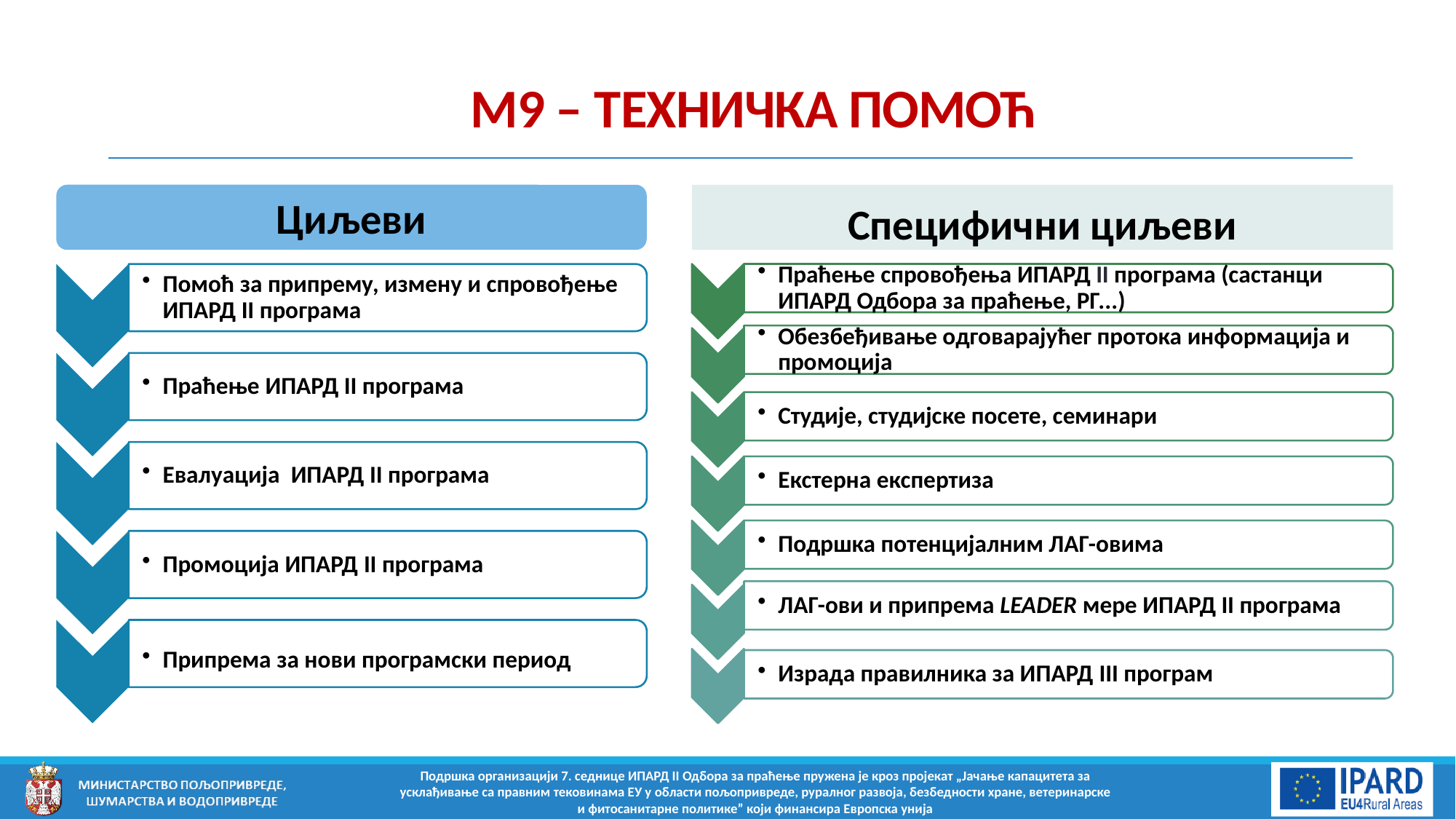

# M9 – TЕХНИЧКА ПОМОЋ
Циљеви
Специфични циљеви

Праћење спровођења ИПАРД II програма (састанци ИПАРД Одбора за праћење, РГ...)

Обезбеђивање одговарајућег протока информација и промоција

Студије, студијске посете, семинари

Екстерна експертиза

Подршка потенцијалним ЛАГ-овима

ЛАГ-ови и припрема LEADER мере ИПАРД II програма

Израда правилника за ИПАРД III програм

Помоћ за припрему, измену и спровођење ИПАРД II програма

Праћење ИПАРД II програма

Eвалуација  ИПАРД II програма

Промоција ИПАРД II програма

Припрема за нови програмски период